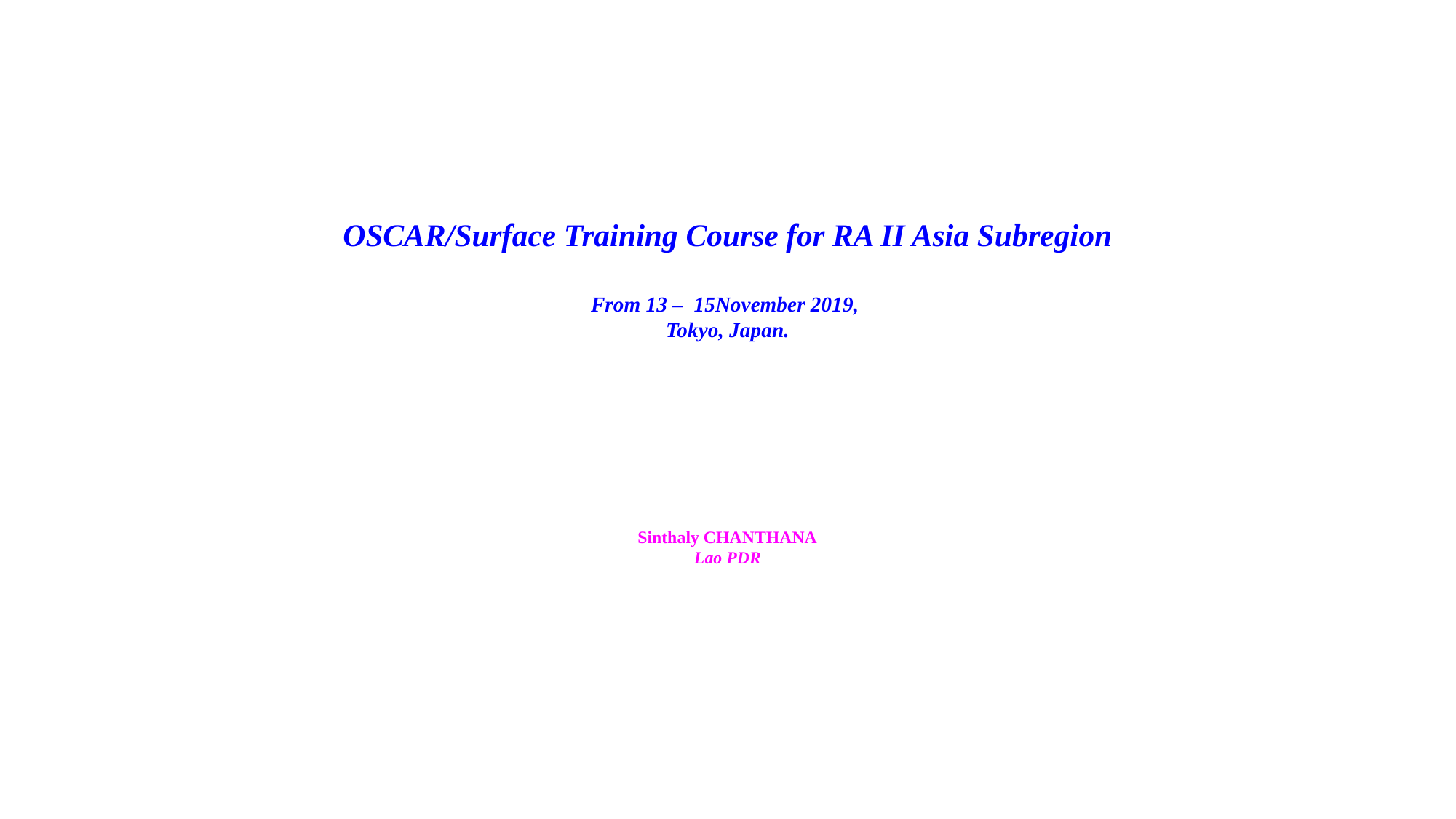

# OSCAR/Surface Training Course for RA II Asia Subregion From 13 –  15November 2019, Tokyo, Japan. Sinthaly CHANTHANA Lao PDR